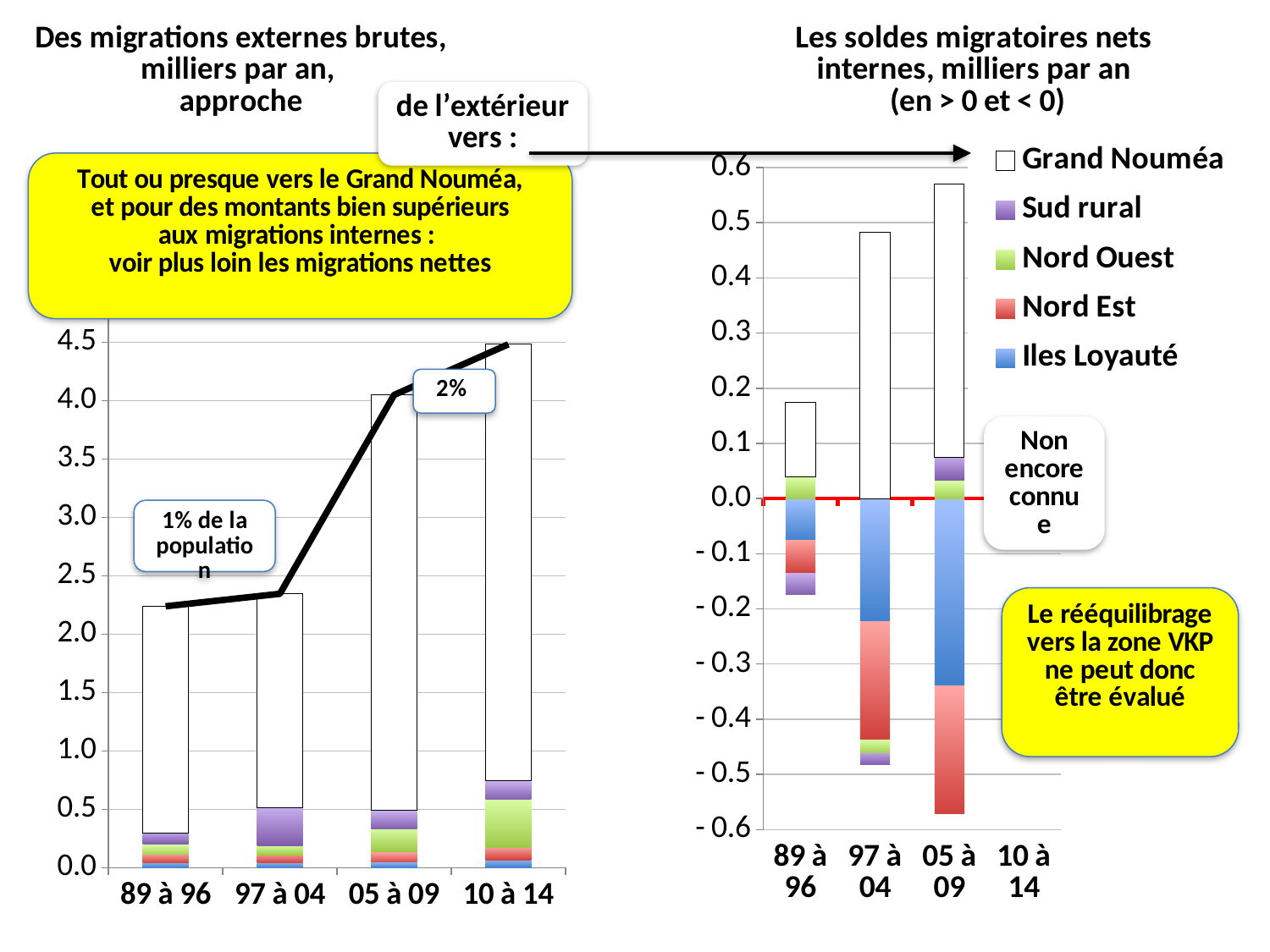

### Chart: Des migrations externes brutes, milliers par an,
approche

| Category | Iles Loyauté | Nord Est  | Nord Ouest | Sud rural | Grand Nouméa | Total |
|---|---|---|---|---|---|---|
| 89 à 96 | 0.039375 | 0.073625 | 0.08725 | 0.097875 | 1.94025 | 2.238375 |
| 97 à 04 | 0.041125 | 0.07 | 0.076 | 0.322875 | 1.835375 | 2.345375 |
| 05 à 09 | 0.0478 | 0.0912 | 0.1972 | 0.1528 | 3.56 | 4.049 |
| 10 à 14 | 0.0672 | 0.1062 | 0.4144 | 0.1542 | 3.7404 | 4.4824 |

### Chart: Les soldes migratoires nets internes, milliers par an
 (en > 0 et < 0)

| Category | Iles Loyauté | Nord Est  | Nord Ouest | Sud rural | Grand Nouméa |
|---|---|---|---|---|---|
| 89 à 96 | -0.07525 | -0.060125 | 0.03975 | -0.038625 | 0.13425 |
| 97 à 04 | -0.223125 | -0.214 | -0.0245 | -0.021 | 0.482625 |
| 05 à 09 | -0.3394 | -0.231 | 0.0334 | 0.041 | 0.496 |
| 10 à 14 | 0.0 | 0.0 | 0.0 | 0.0 | 0.0 |